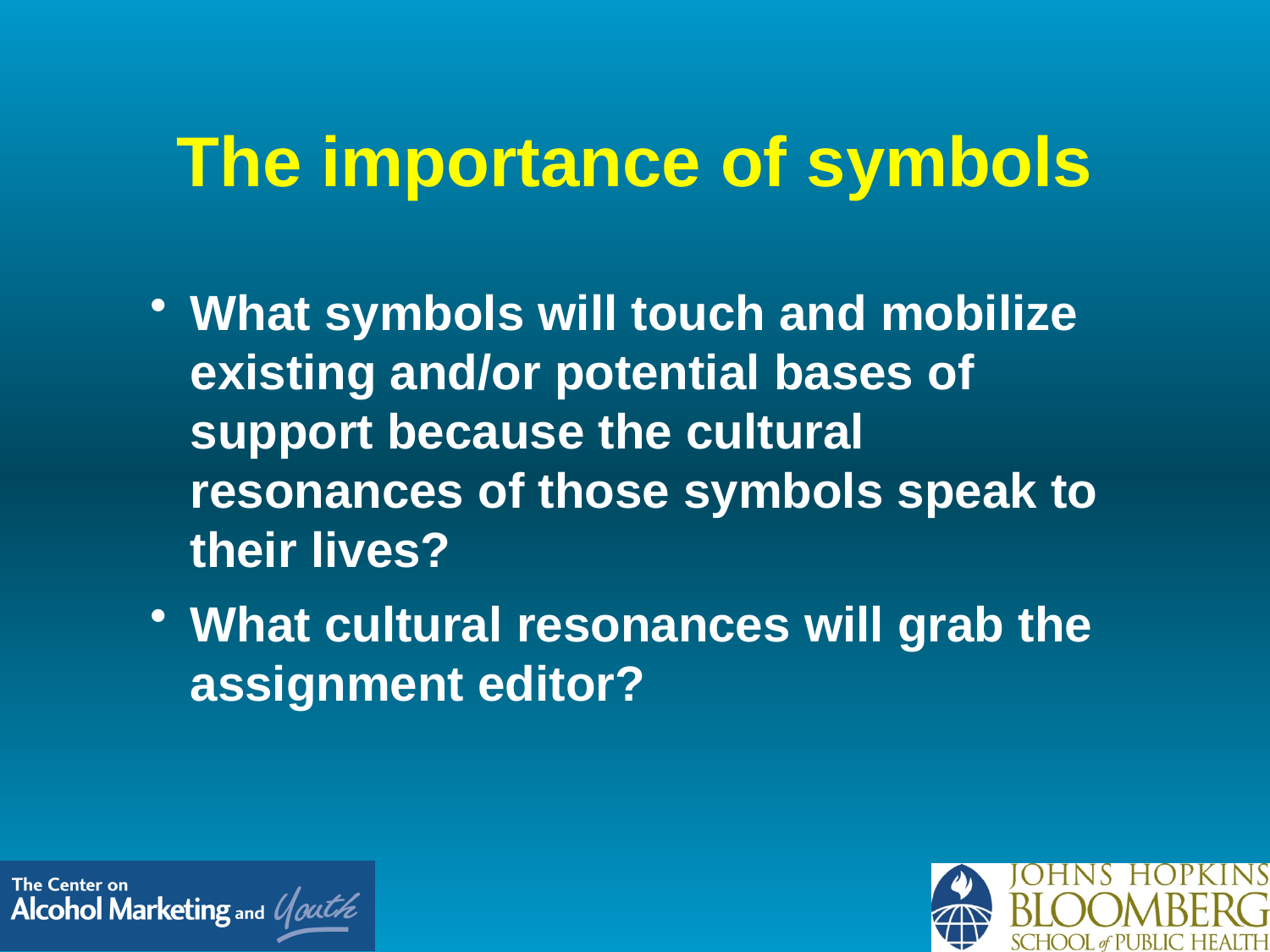

# The importance of symbols
What symbols will touch and mobilize existing and/or potential bases of support because the cultural resonances of those symbols speak to their lives?
What cultural resonances will grab the assignment editor?